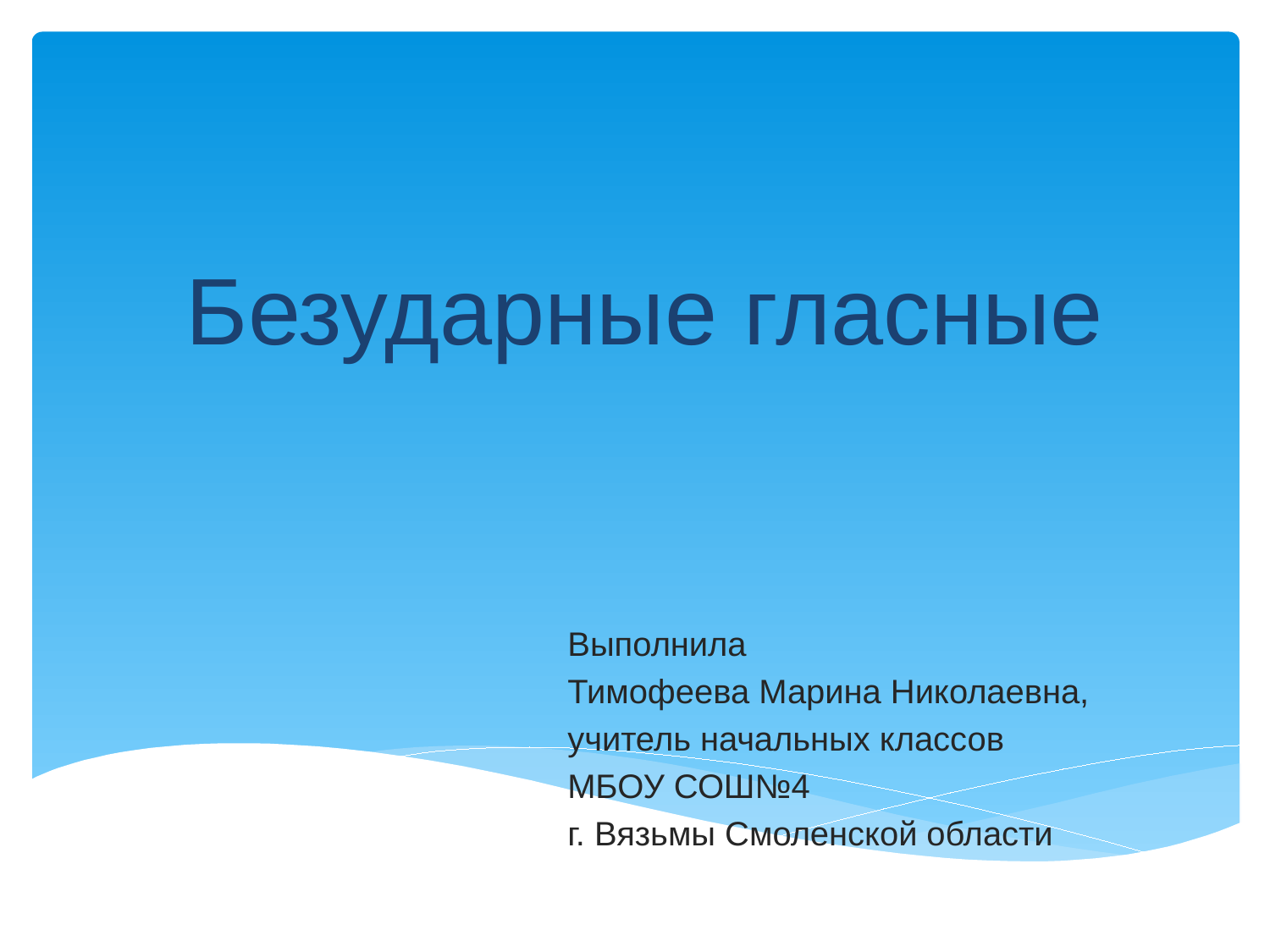

# Безударные гласные
Выполнила
Тимофеева Марина Николаевна,
учитель начальных классов
МБОУ СОШ№4
г. Вязьмы Смоленской области